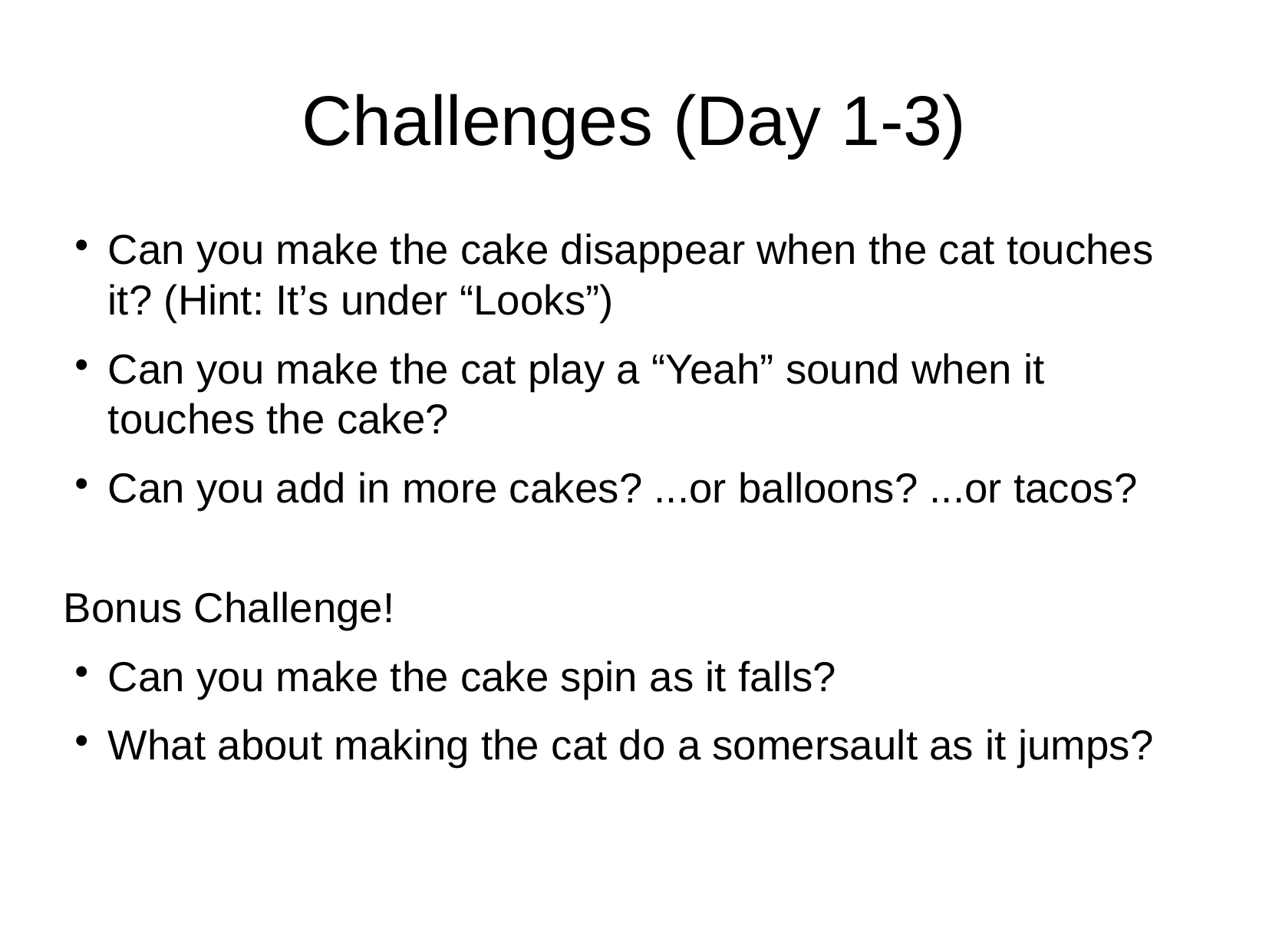

Challenges (Day 1-3)
Can you make the cake disappear when the cat touches it? (Hint: It’s under “Looks”)
Can you make the cat play a “Yeah” sound when it touches the cake?
Can you add in more cakes? ...or balloons? ...or tacos?

Bonus Challenge!
Can you make the cake spin as it falls?
What about making the cat do a somersault as it jumps?